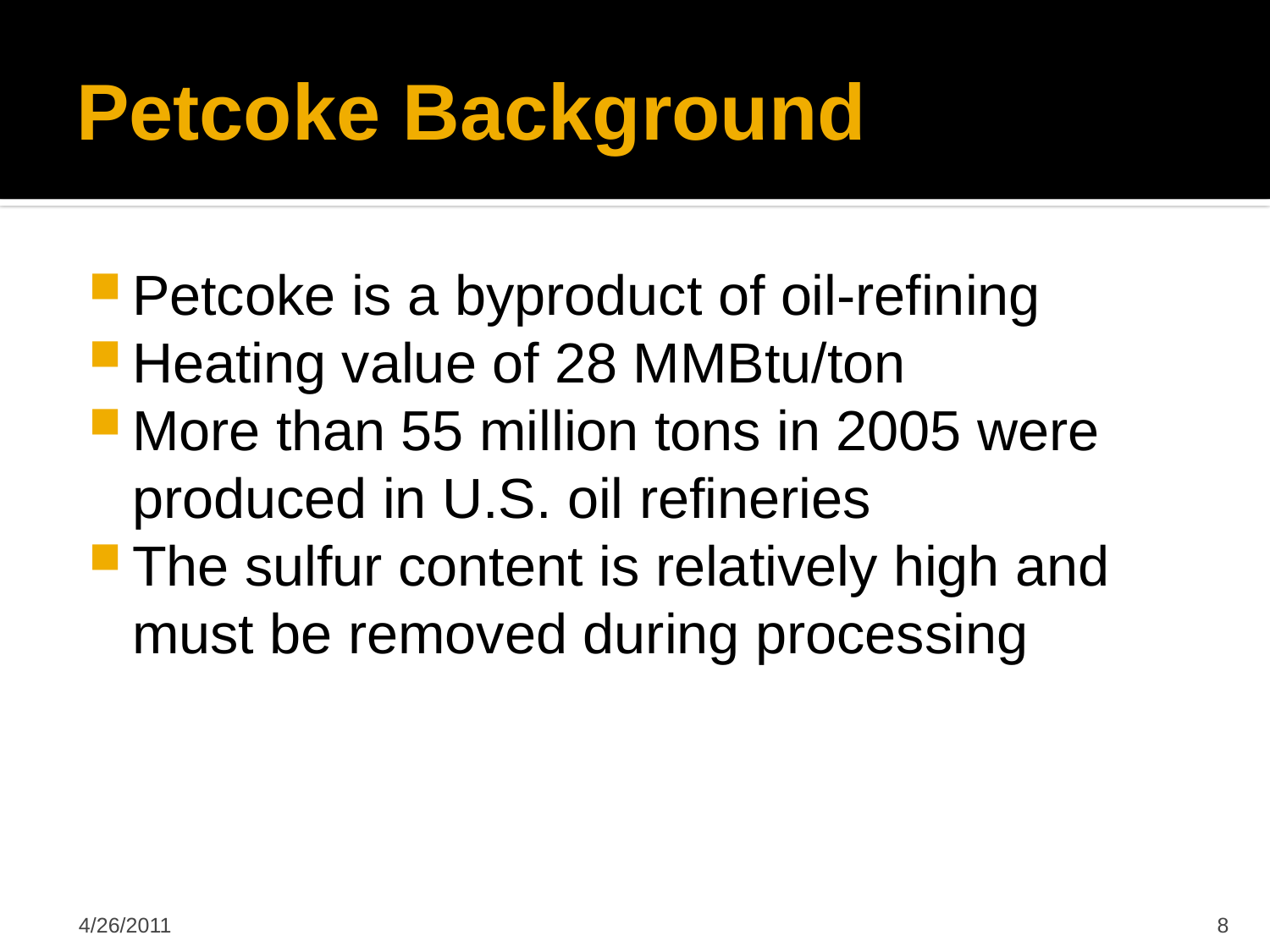

# Petcoke Background
Petcoke is a byproduct of oil-refining
Heating value of 28 MMBtu/ton
More than 55 million tons in 2005 were produced in U.S. oil refineries
The sulfur content is relatively high and must be removed during processing

4/26/2011
8